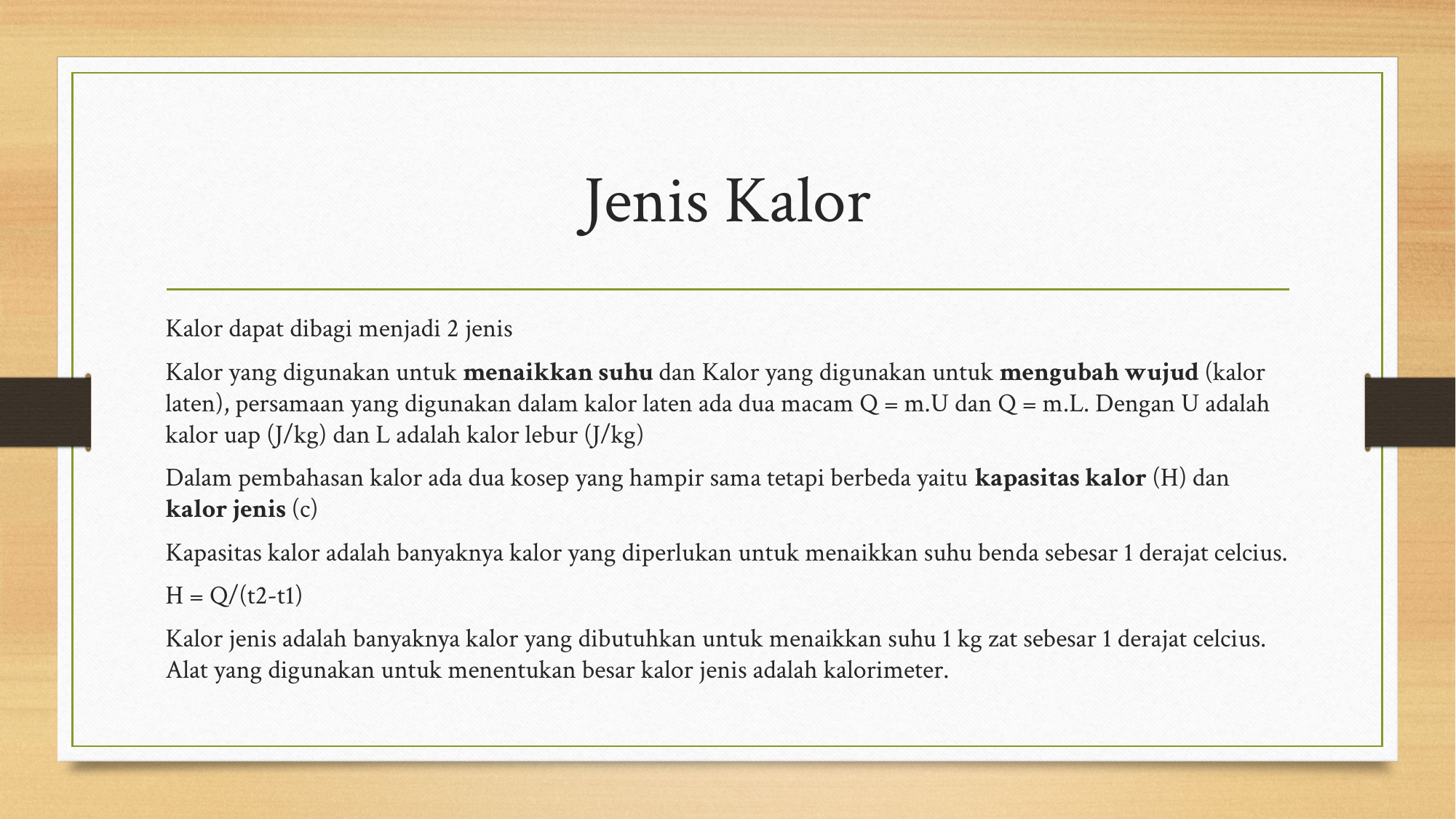

# Jenis Kalor
Kalor dapat dibagi menjadi 2 jenis
Kalor yang digunakan untuk menaikkan suhu dan Kalor yang digunakan untuk mengubah wujud (kalor laten), persamaan yang digunakan dalam kalor laten ada dua macam Q = m.U dan Q = m.L. Dengan U adalah kalor uap (J/kg) dan L adalah kalor lebur (J/kg)
Dalam pembahasan kalor ada dua kosep yang hampir sama tetapi berbeda yaitu kapasitas kalor (H) dan kalor jenis (c)
Kapasitas kalor adalah banyaknya kalor yang diperlukan untuk menaikkan suhu benda sebesar 1 derajat celcius.
H = Q/(t2-t1)
Kalor jenis adalah banyaknya kalor yang dibutuhkan untuk menaikkan suhu 1 kg zat sebesar 1 derajat celcius. Alat yang digunakan untuk menentukan besar kalor jenis adalah kalorimeter.